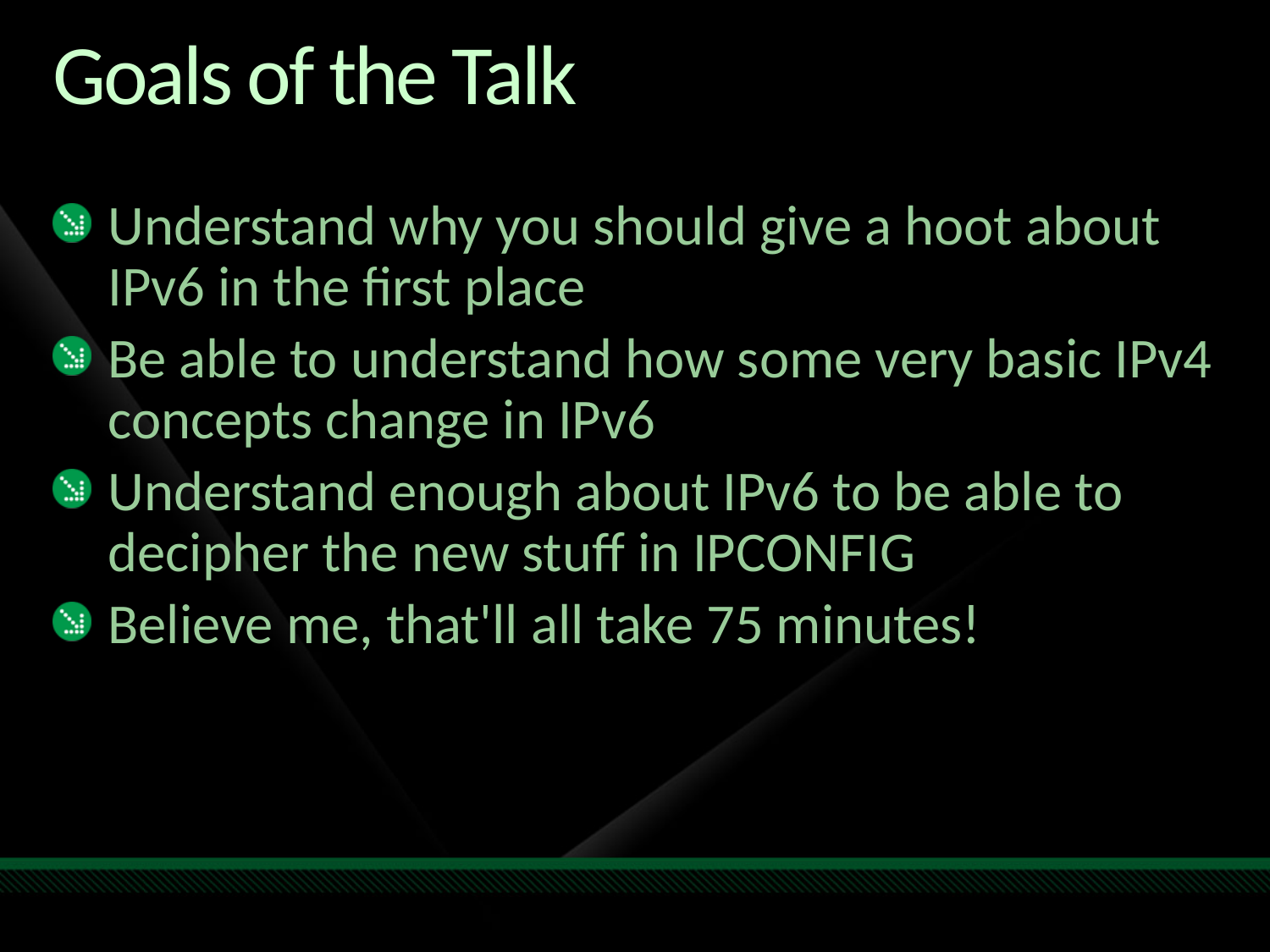

# Goals of the Talk
Understand why you should give a hoot about IPv6 in the first place
Be able to understand how some very basic IPv4 concepts change in IPv6
Understand enough about IPv6 to be able to decipher the new stuff in IPCONFIG
Believe me, that'll all take 75 minutes!